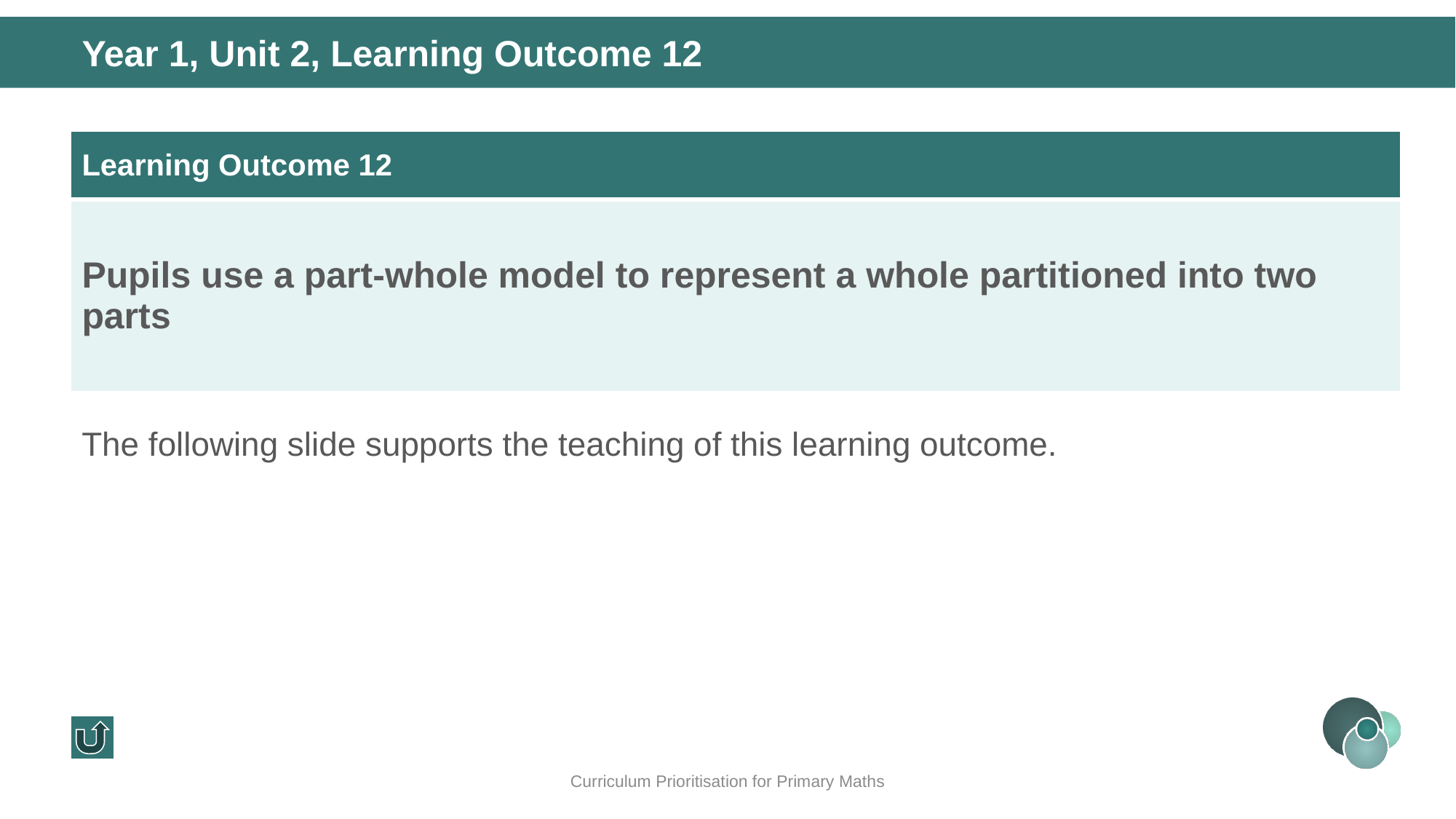

Year 1, Unit 2, Learning Outcome 12
| Learning Outcome 12 |
| --- |
| Pupils use a part-whole model to represent a whole partitioned into two parts |
The following slide supports the teaching of this learning outcome.

Curriculum Prioritisation for Primary Maths